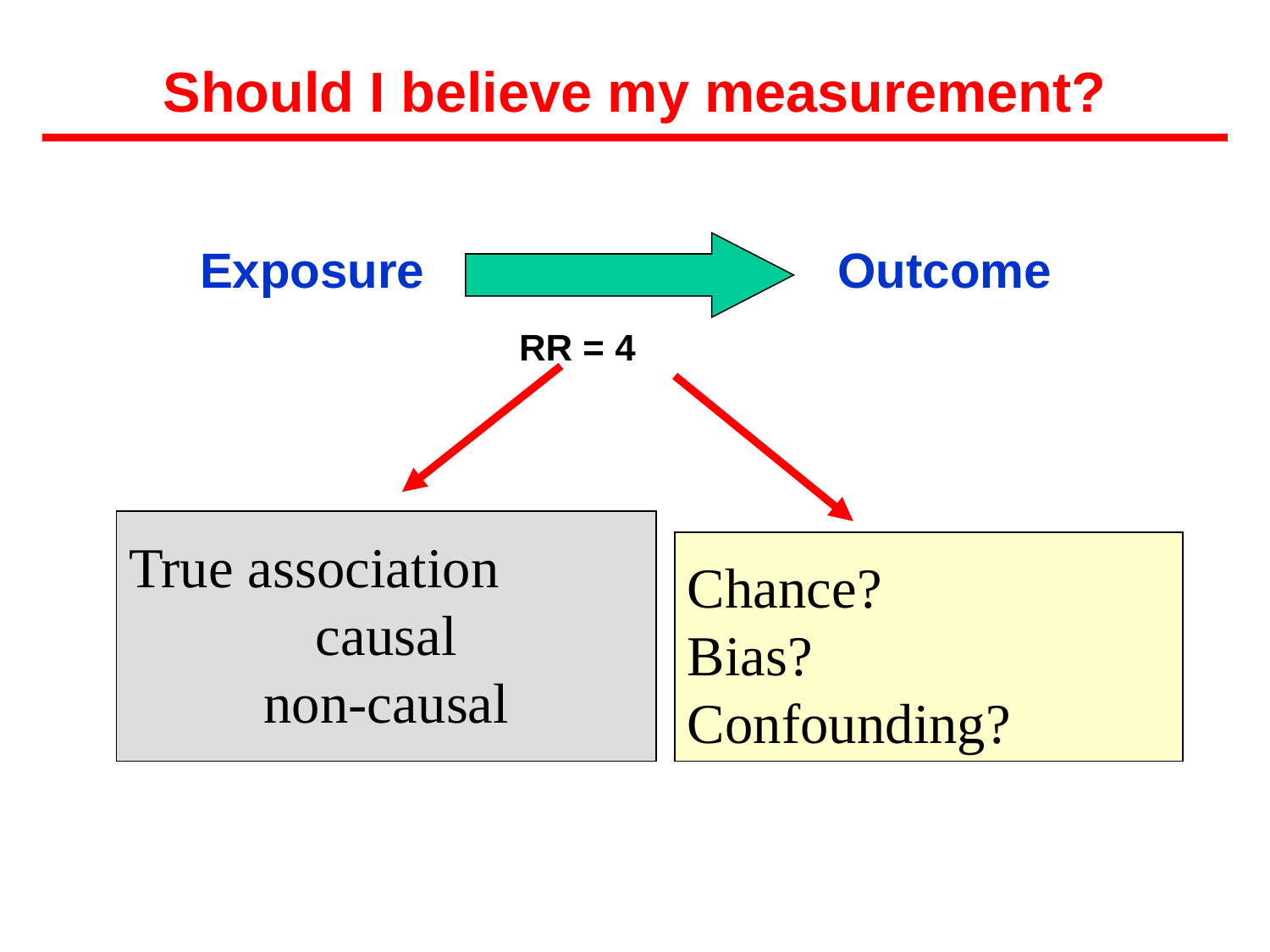

# Should I believe my measurement?

         Exposure 				Outcome

      RR = 4

True association
causal
non-causal

Chance?
Bias?
Confounding?